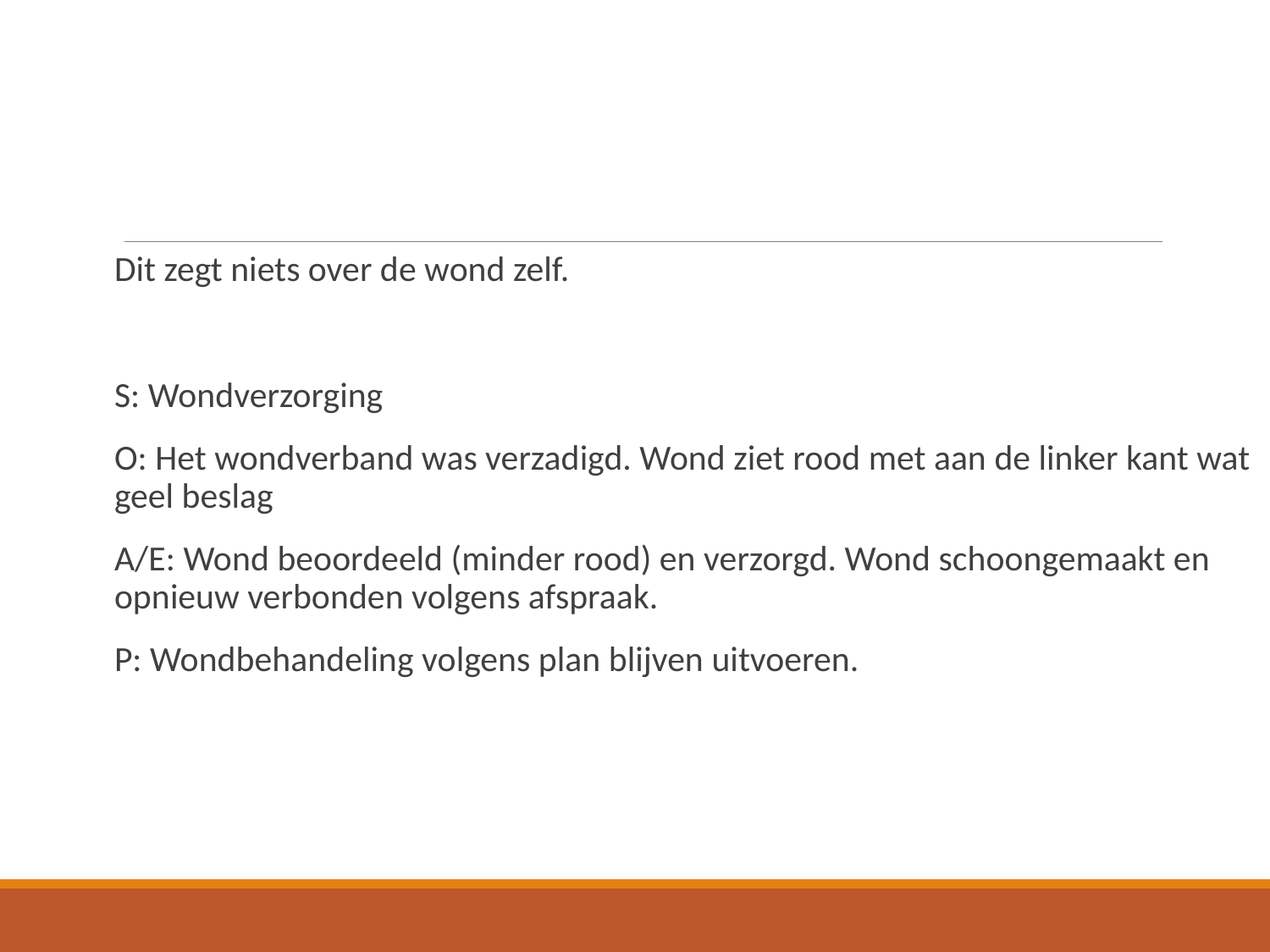

#
Dit zegt niets over de wond zelf.

S: Wondverzorging
O: Het wondverband was verzadigd. Wond ziet rood met aan de linker kant wat geel beslag
A/E: Wond beoordeeld (minder rood) en verzorgd. Wond schoongemaakt en opnieuw verbonden volgens afspraak.
P: Wondbehandeling volgens plan blijven uitvoeren.